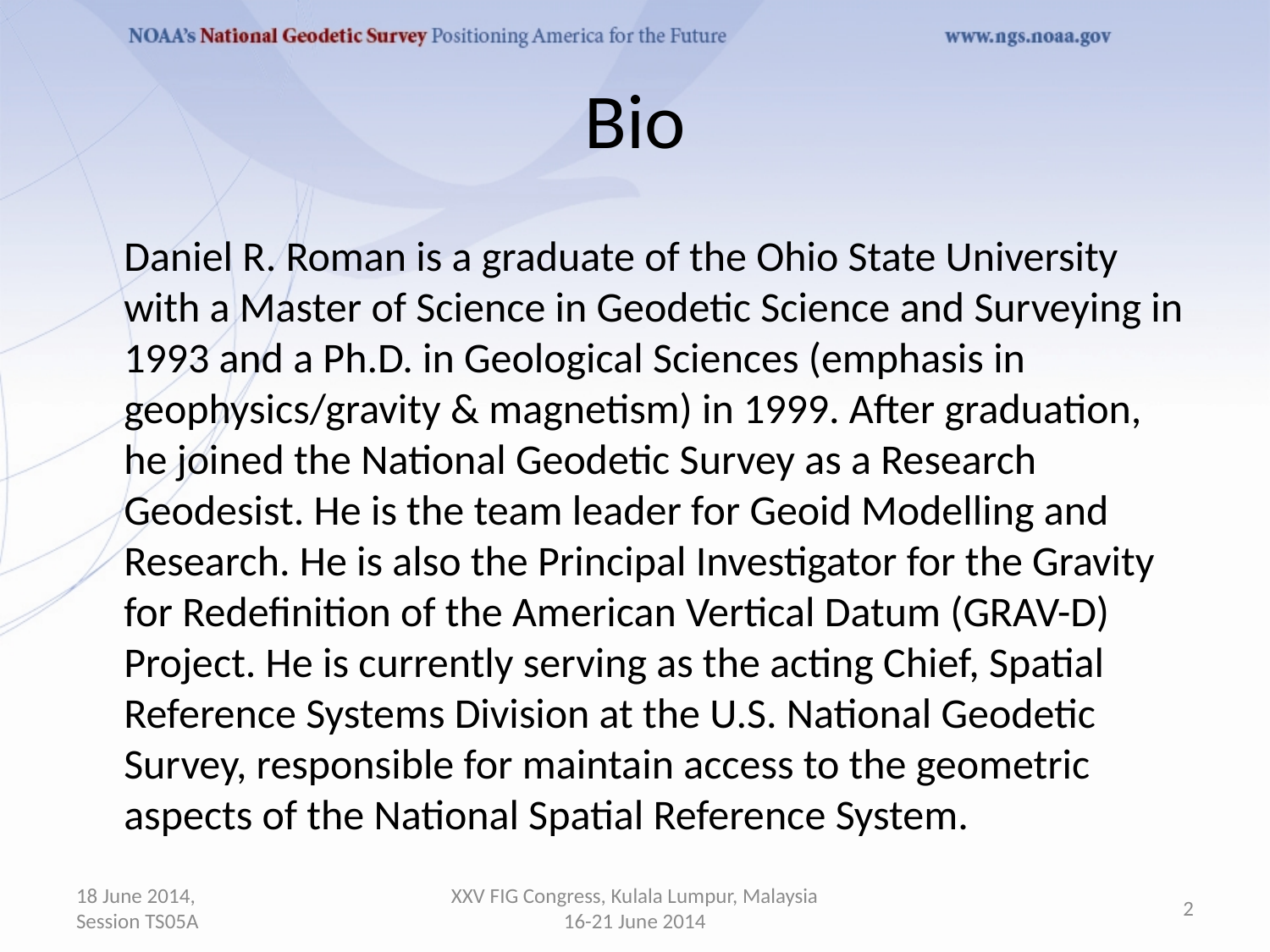

# Bio
     Daniel R. Roman is a graduate of the Ohio State University with a Master of Science in Geodetic Science and Surveying in 1993 and a Ph.D. in Geological Sciences (emphasis in geophysics/gravity & magnetism) in 1999. After graduation, he joined the National Geodetic Survey as a Research Geodesist. He is the team leader for Geoid Modelling and Research. He is also the Principal Investigator for the Gravity for Redefinition of the American Vertical Datum (GRAV-D) Project. He is currently serving as the acting Chief, Spatial Reference Systems Division at the U.S. National Geodetic Survey, responsible for maintain access to the geometric aspects of the National Spatial Reference System.
18 June 2014,                         Session TS05A
XXV FIG Congress, Kulala Lumpur, Malaysia 16-21 June 2014
2